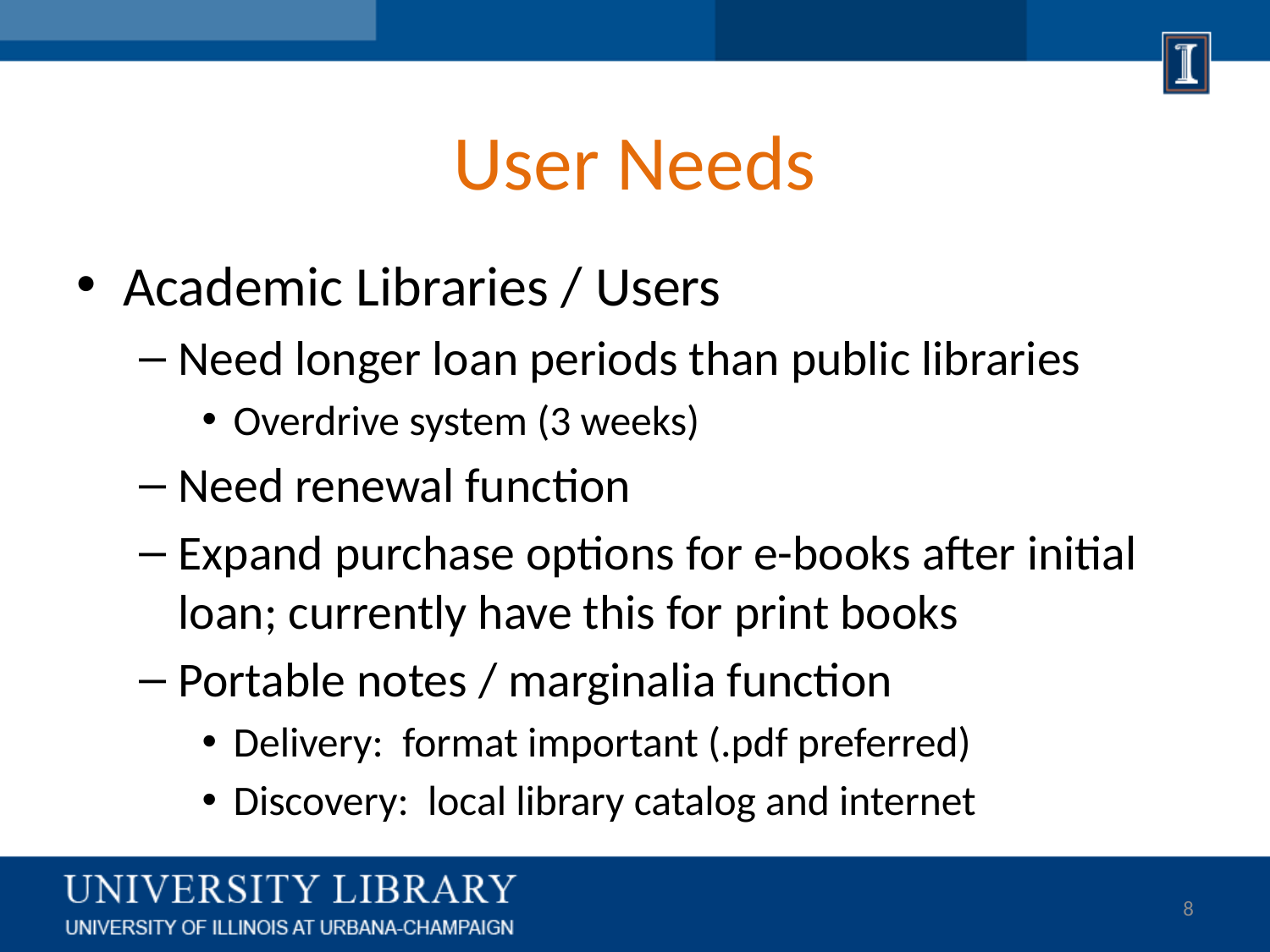

# User Needs
Academic Libraries / Users
Need longer loan periods than public libraries
Overdrive system (3 weeks)
Need renewal function
Expand purchase options for e-books after initial loan; currently have this for print books
Portable notes / marginalia function
Delivery:  format important (.pdf preferred)
Discovery:  local library catalog and internet

8